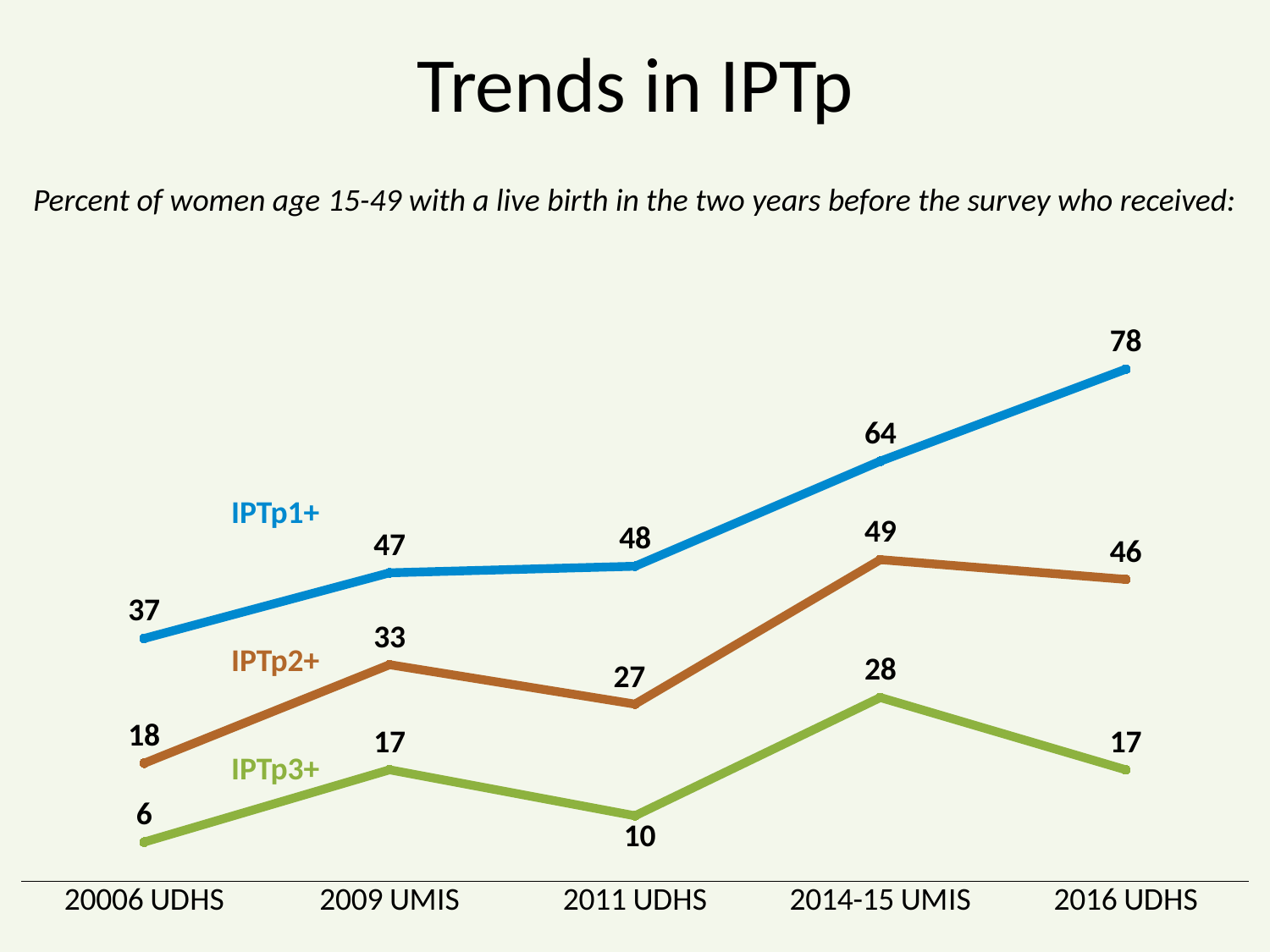

# Trends in IPTp
Percent of women age 15-49 with a live birth in the two years before the survey who received:

### Chart

| Category | IPTp3+ | IPTp2+ | IPTp1+ |
|---|---|---|---|
| 20006 UDHS | 6.0 | 18.0 | 37.0 |
| 2009 UMIS | 17.0 | 33.0 | 47.0 |
| 2011 UDHS | 10.0 | 27.0 | 48.0 |
| 2014-15 UMIS | 28.0 | 49.0 | 64.0 |
| 2016 UDHS | 17.0 | 46.0 | 78.0 |
IPTp1+
IPTp2+
IPTp3+